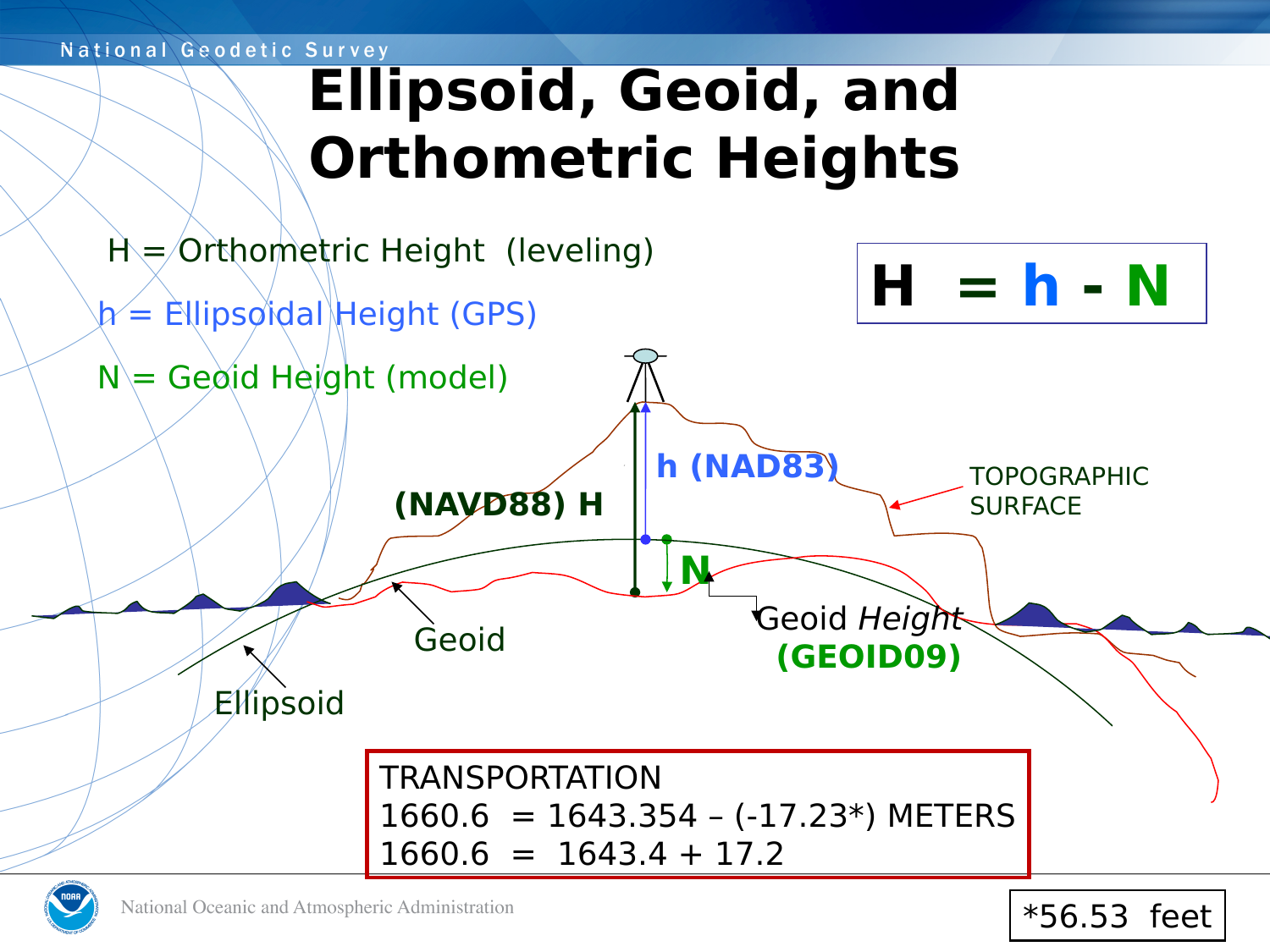

# Ellipsoid, Geoid, and Orthometric Heights

H = Orthometric Height  (leveling)
H  = h - N
h = Ellipsoidal Height (GPS)

N = Geoid Height (model)

h (NAD83)
TOPOGRAPHIC
SURFACE

(NAVD88) H

N

Geoid Height
  (GEOID09)

  Geoid

Ellipsoid

TRANSPORTATION
1660.6  = 1643.354 – (-17.23*) METERS
1660.6  =  1643.4 + 17.2
*56.53  feet